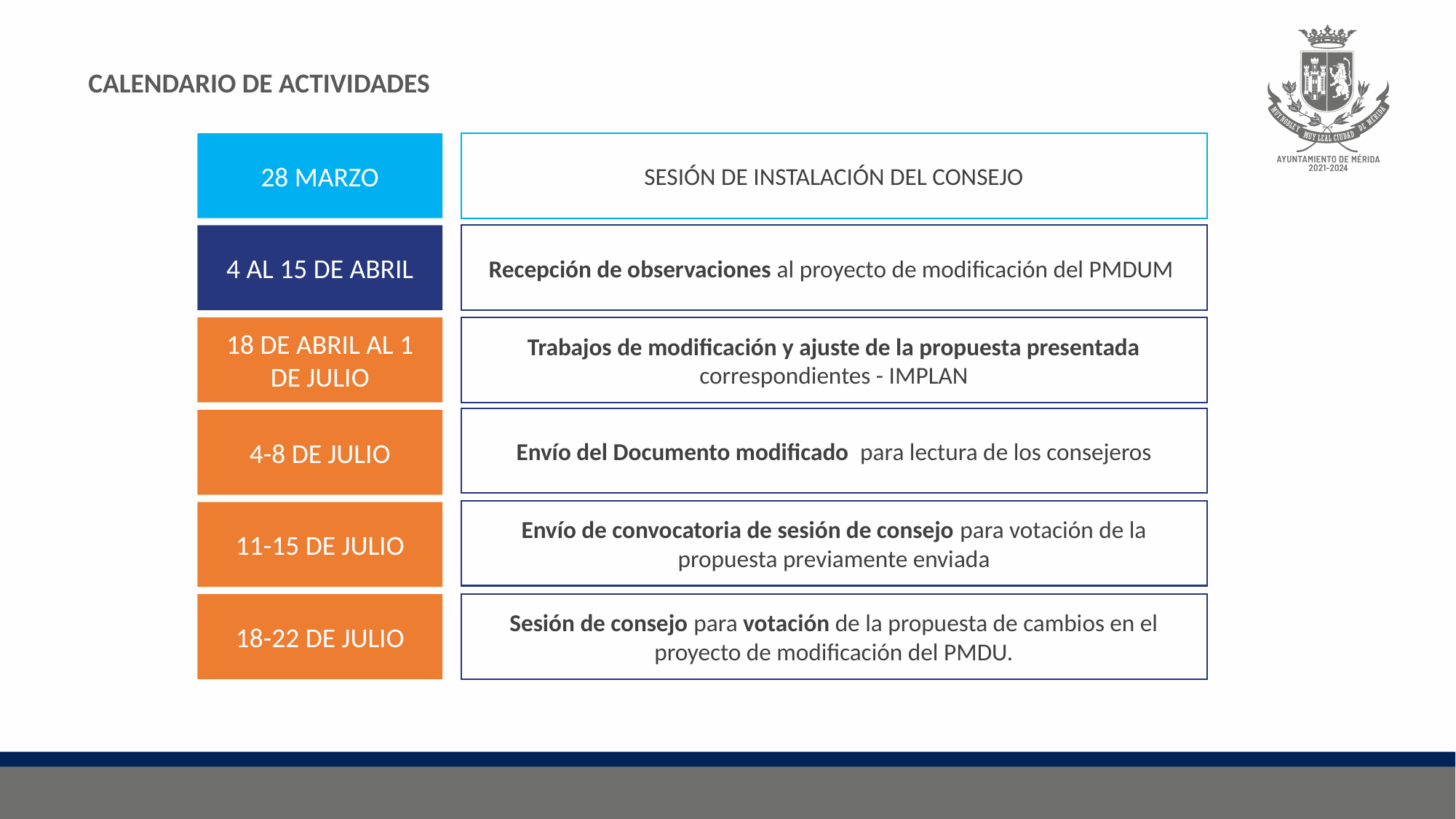

CALENDARIO DE ACTIVIDADES
28 MARZO
SESIÓN DE INSTALACIÓN DEL CONSEJO
Recepción de observaciones al proyecto de modificación del PMDUM
4 AL 15 DE ABRIL
18 DE ABRIL AL 1 DE JULIO
Trabajos de modificación y ajuste de la propuesta presentada correspondientes - IMPLAN
Envío del Documento modificado  para lectura de los consejeros
4-8 DE JULIO
Envío de convocatoria de sesión de consejo para votación de la propuesta previamente enviada
11-15 DE JULIO
18-22 DE JULIO
Sesión de consejo para votación de la propuesta de cambios en el proyecto de modificación del PMDU.